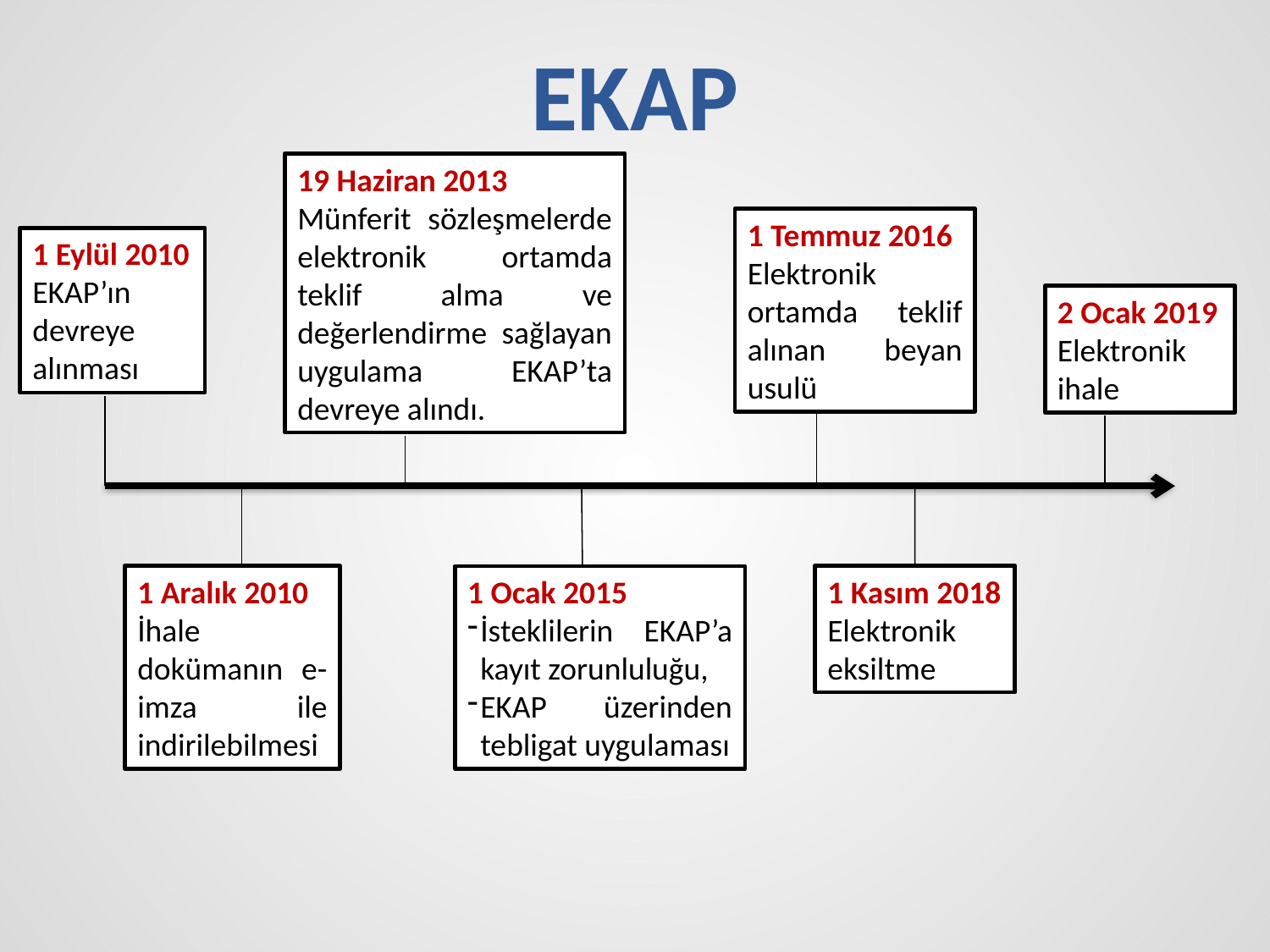

# EKAP
19 Haziran 2013
Münferit sözleşmelerde elektronik ortamda teklif alma ve değerlendirme sağlayan uygulama EKAP’ta devreye alındı.
1 Temmuz 2016
Elektronik ortamda teklif alınan beyan usulü
1 Eylül 2010
EKAP’ın devreye alınması
2 Ocak 2019
Elektronik ihale
1 Kasım 2018
Elektronik eksiltme
1 Aralık 2010
İhale dokümanın e-imza ile indirilebilmesi
1 Ocak 2015
İsteklilerin EKAP’a kayıt zorunluluğu,
EKAP üzerinden tebligat uygulaması